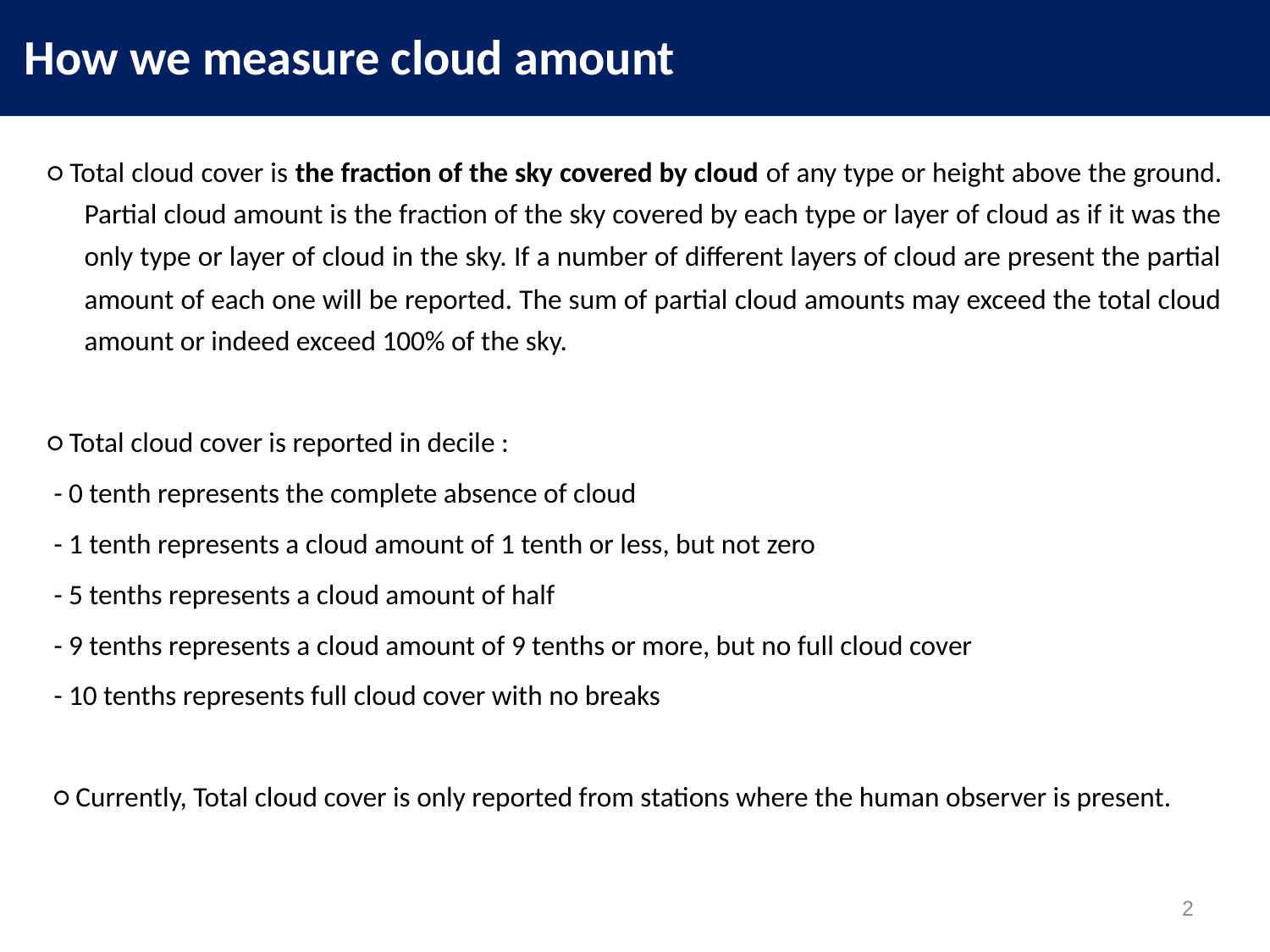

How we measure cloud amount
○ Total cloud cover is the fraction of the sky covered by cloud of any type or height above the ground. Partial cloud amount is the fraction of the sky covered by each type or layer of cloud as if it was the only type or layer of cloud in the sky. If a number of different layers of cloud are present the partial amount of each one will be reported. The sum of partial cloud amounts may exceed the total cloud amount or indeed exceed 100% of the sky.

○ Total cloud cover is reported in decile :
 - 0 tenth represents the complete absence of cloud
 - 1 tenth represents a cloud amount of 1 tenth or less, but not zero
 - 5 tenths represents a cloud amount of half
 - 9 tenths represents a cloud amount of 9 tenths or more, but no full cloud cover
 - 10 tenths represents full cloud cover with no breaks

 ○ Currently, Total cloud cover is only reported from stations where the human observer is present.
2